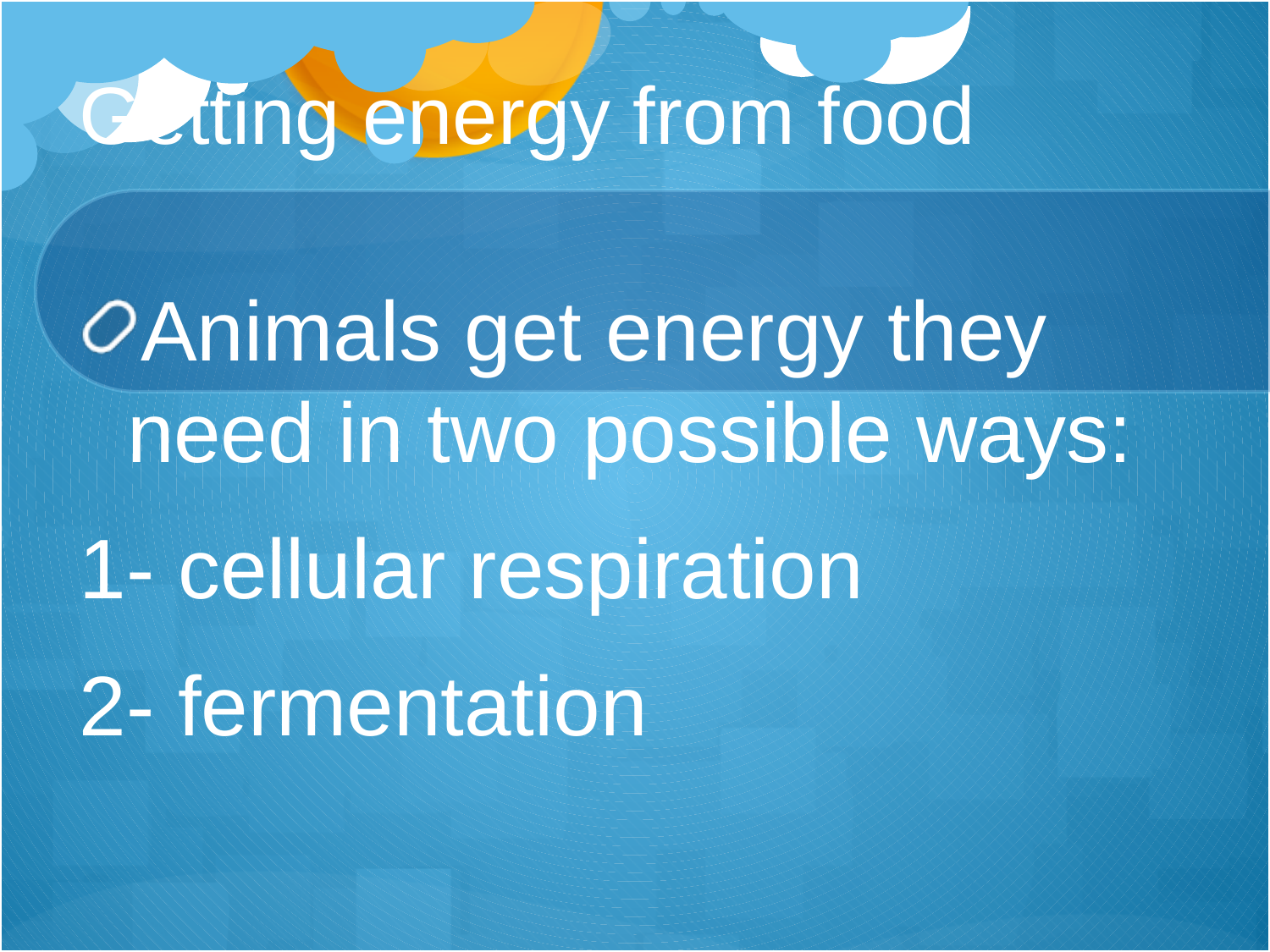

# Getting energy from food
Animals get energy they need in two possible ways:
1- cellular respiration
2- fermentation